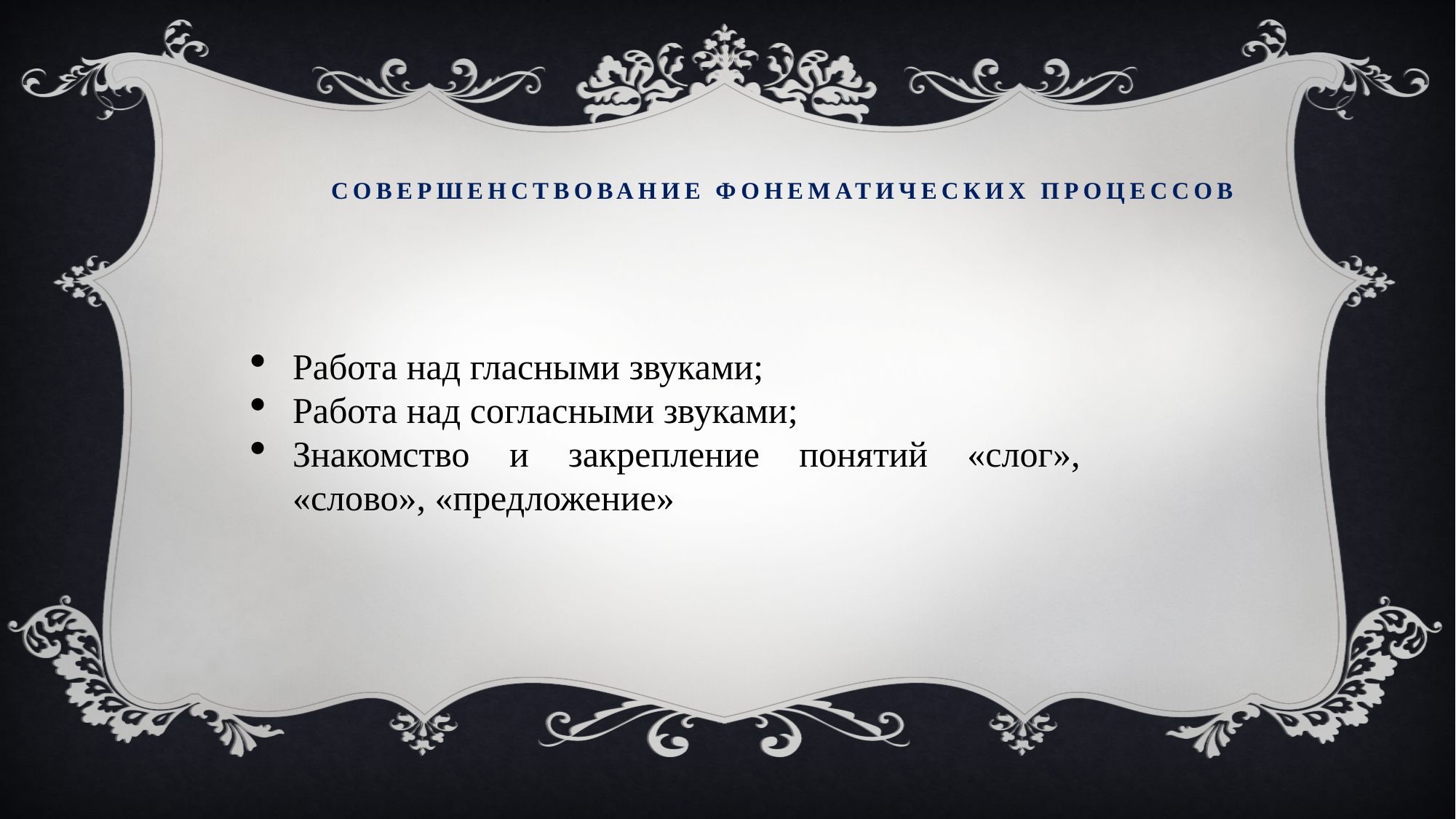

Совершенствование фонематических процессов
Работа над гласными звуками;
Работа над согласными звуками;
Знакомство и закрепление понятий «слог», «слово», «предложение»